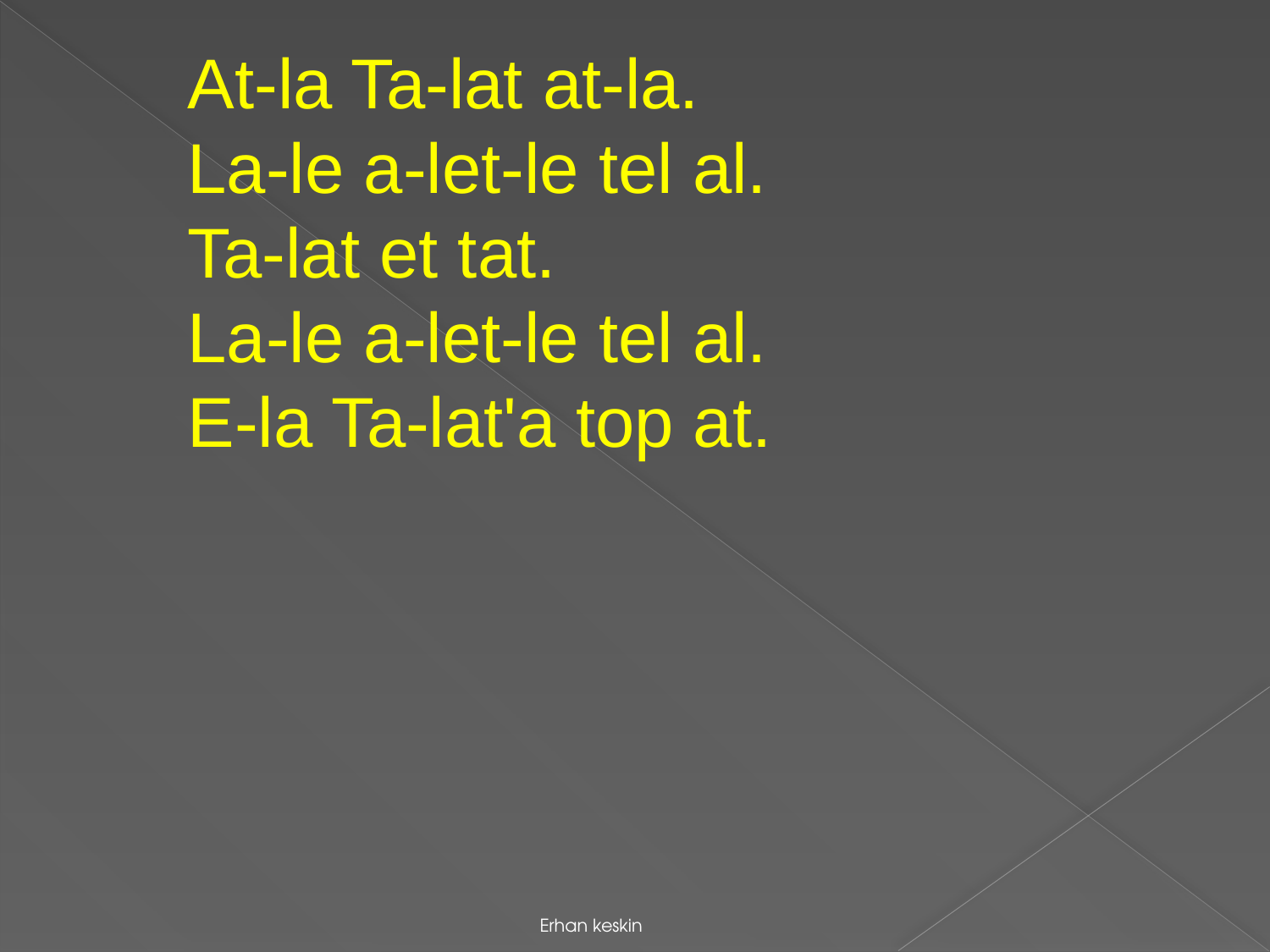

At-la Ta-lat at-la.
La-le a-let-le tel al.
Ta-lat et tat.
La-le a-let-le tel al.
E-la Ta-lat'a top at.
Erhan keskin